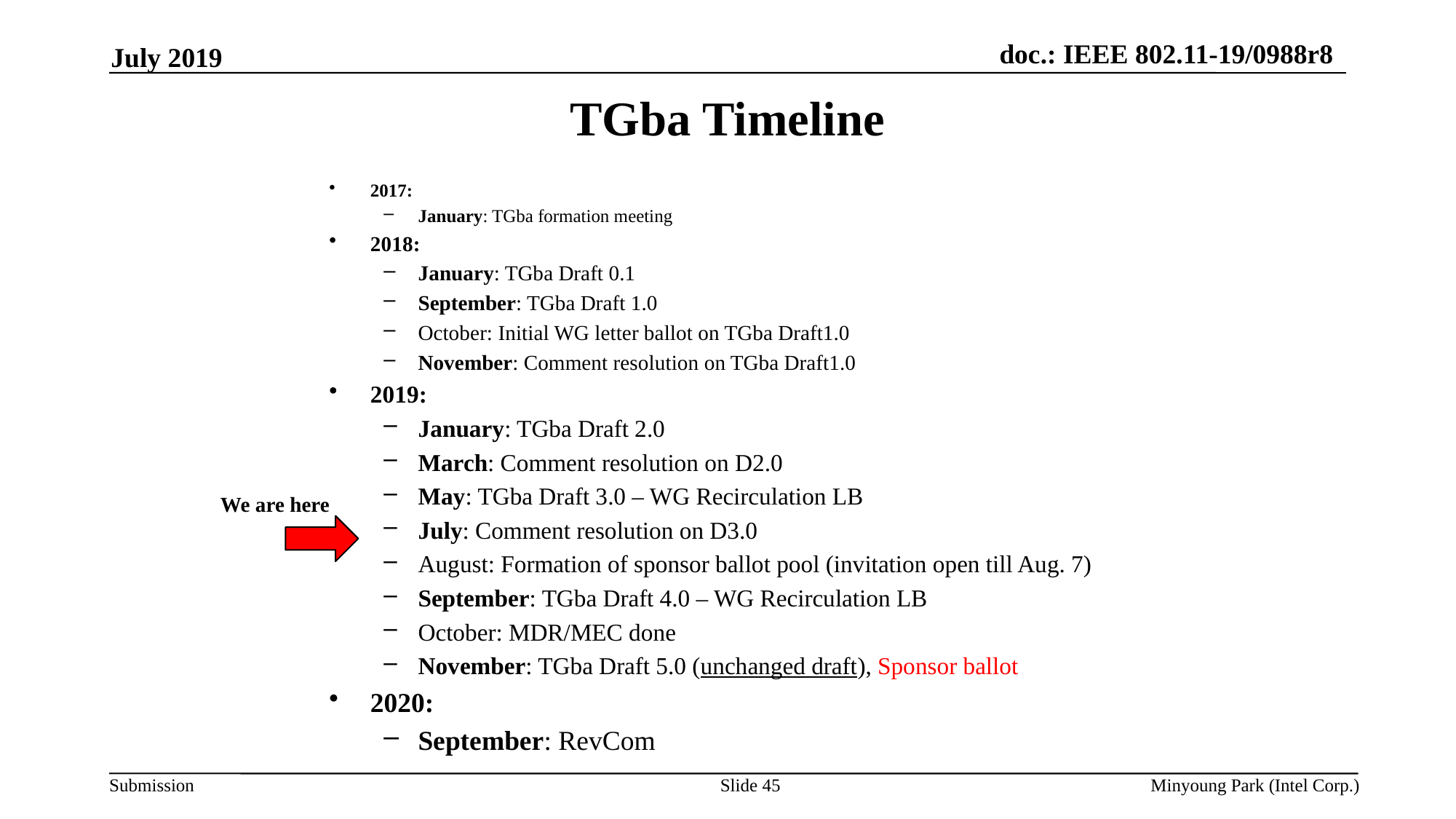

July 2019
# TGba Timeline
2017:
January: TGba formation meeting
2018:
January: TGba Draft 0.1
September: TGba Draft 1.0
October: Initial WG letter ballot on TGba Draft1.0
November: Comment resolution on TGba Draft1.0
2019:
January: TGba Draft 2.0
March: Comment resolution on D2.0
May: TGba Draft 3.0 – WG Recirculation LB
July: Comment resolution on D3.0
August: Formation of sponsor ballot pool (invitation open till Aug. 7)
September: TGba Draft 4.0 – WG Recirculation LB
October: MDR/MEC done
November: TGba Draft 5.0 (unchanged draft), Sponsor ballot
2020:
September: RevCom
We are here

Slide 45
Minyoung Park (Intel Corp.)